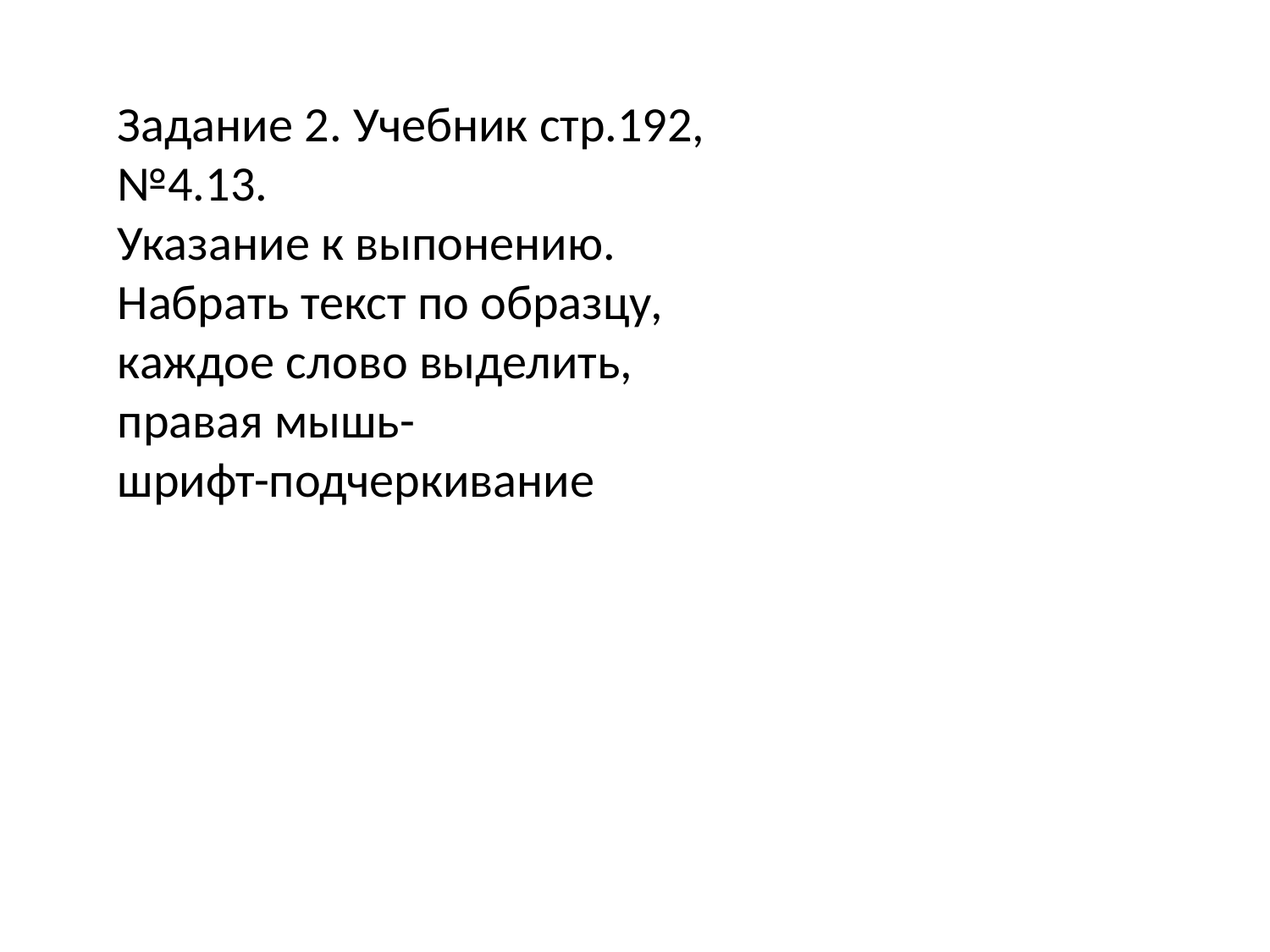

Задание 2. Учебник стр.192, №4.13.
Указание к выпонению. Набрать текст по образцу, каждое слово выделить,  правая мышь-
шрифт-подчеркивание